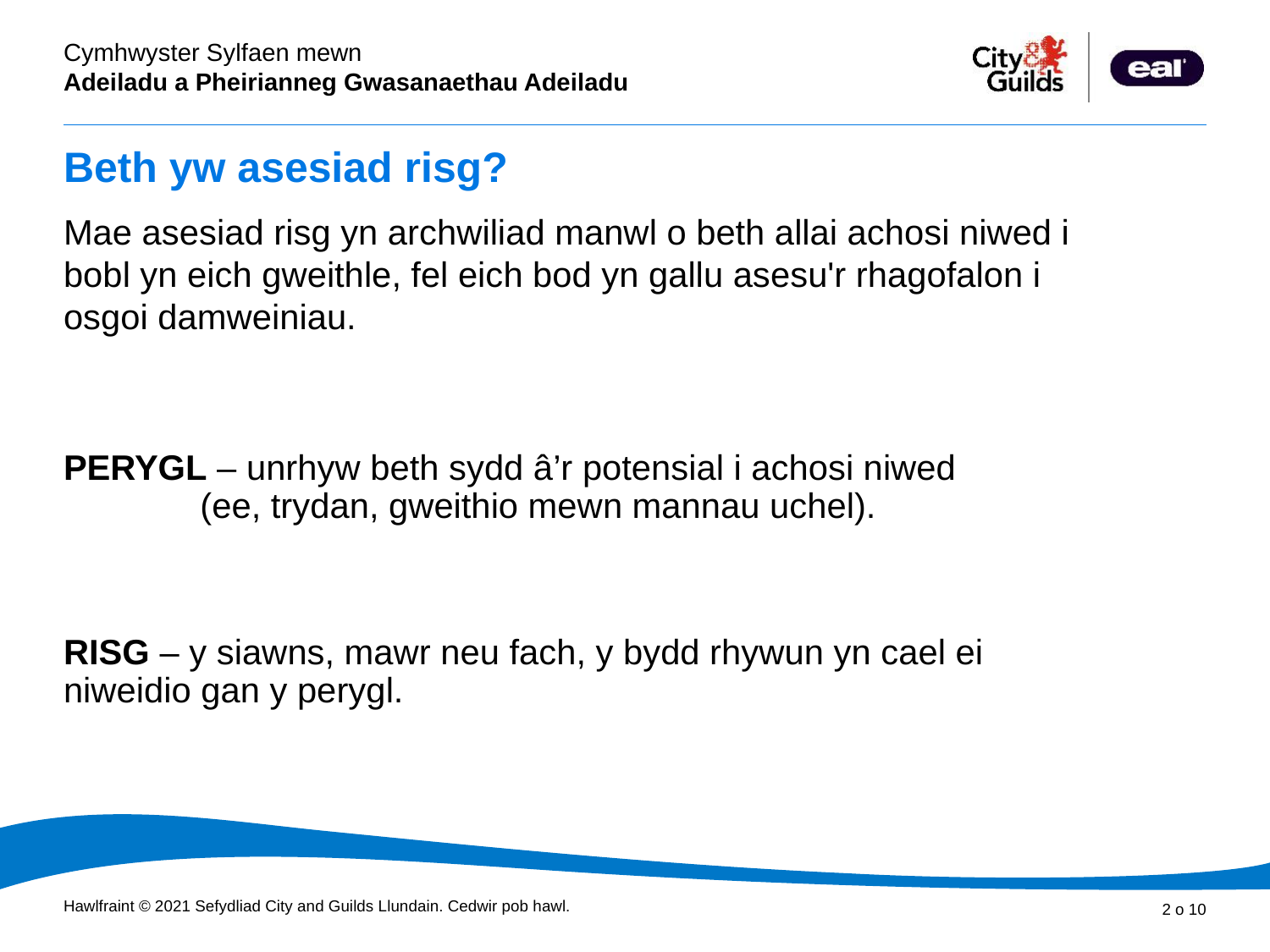

# Beth yw asesiad risg?
Mae asesiad risg yn archwiliad manwl o beth allai achosi niwed i bobl yn eich gweithle, fel eich bod yn gallu asesu'r rhagofalon i osgoi damweiniau.

PERYGL – unrhyw beth sydd â’r potensial i achosi niwed		 (ee, trydan, gweithio mewn mannau uchel).

RISG – y siawns, mawr neu fach, y bydd rhywun yn cael ei niweidio gan y perygl.